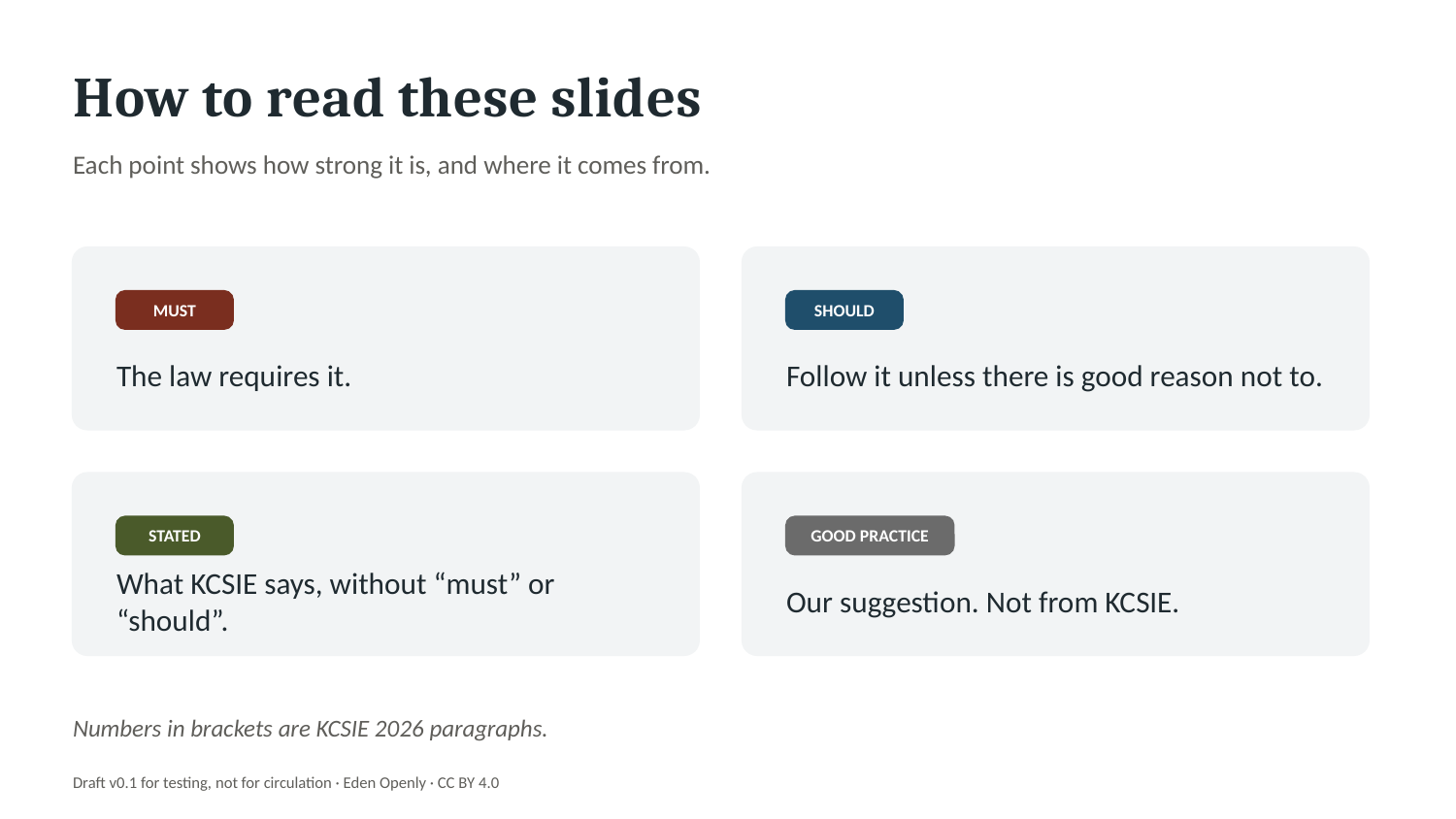

How to read these slides
Each point shows how strong it is, and where it comes from.

MUST

SHOULD
The law requires it.
Follow it unless there is good reason not to.

STATED

GOOD PRACTICE
What KCSIE says, without “must” or “should”.
Our suggestion. Not from KCSIE.
Numbers in brackets are KCSIE 2026 paragraphs.
Draft v0.1 for testing, not for circulation · Eden Openly · CC BY 4.0